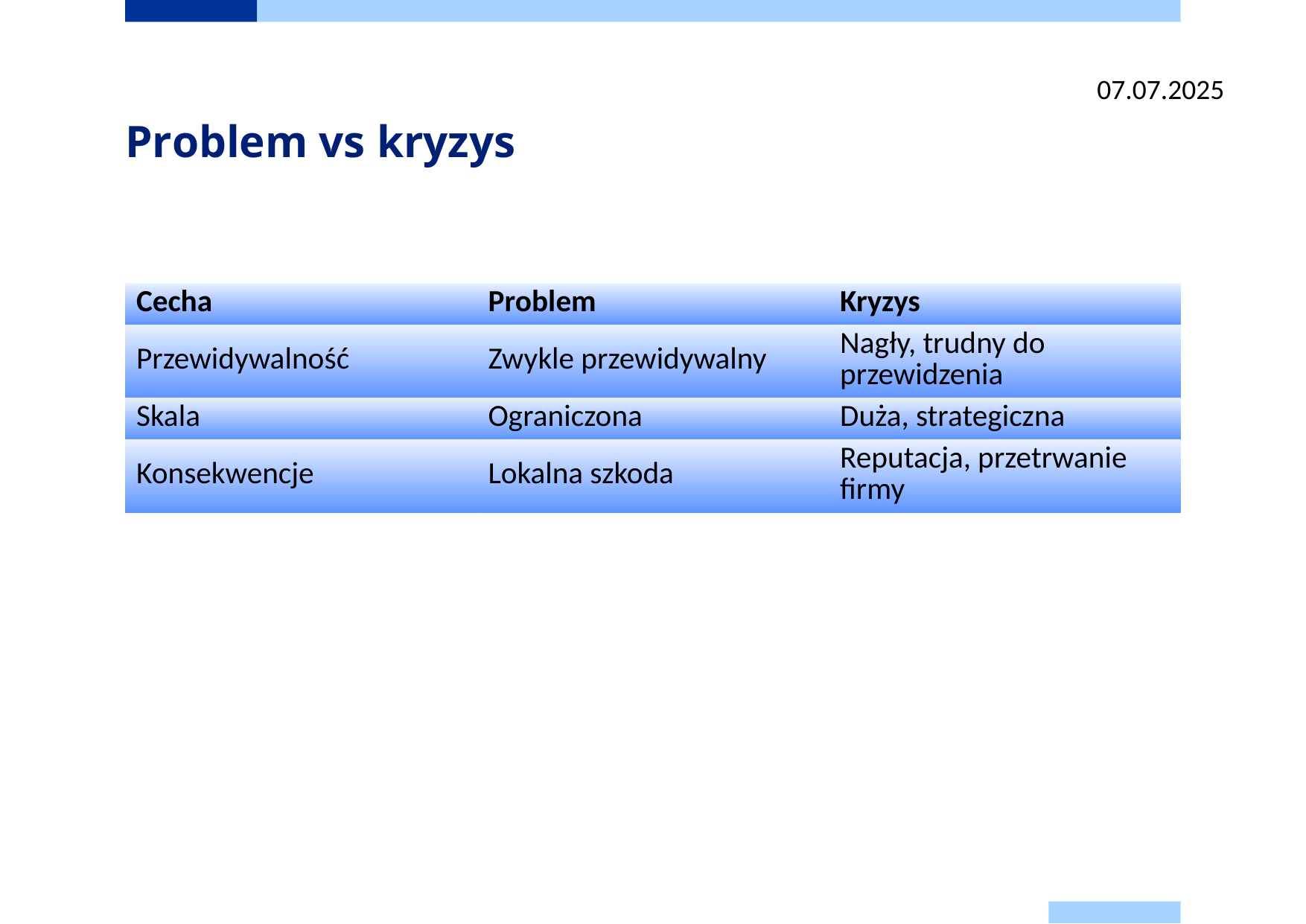

07.07.2025
# Problem vs kryzys
| Cecha | Problem | Kryzys |
| --- | --- | --- |
| Przewidywalność | Zwykle przewidywalny | Nagły, trudny do przewidzenia |
| Skala | Ograniczona | Duża, strategiczna |
| Konsekwencje | Lokalna szkoda | Reputacja, przetrwanie firmy |